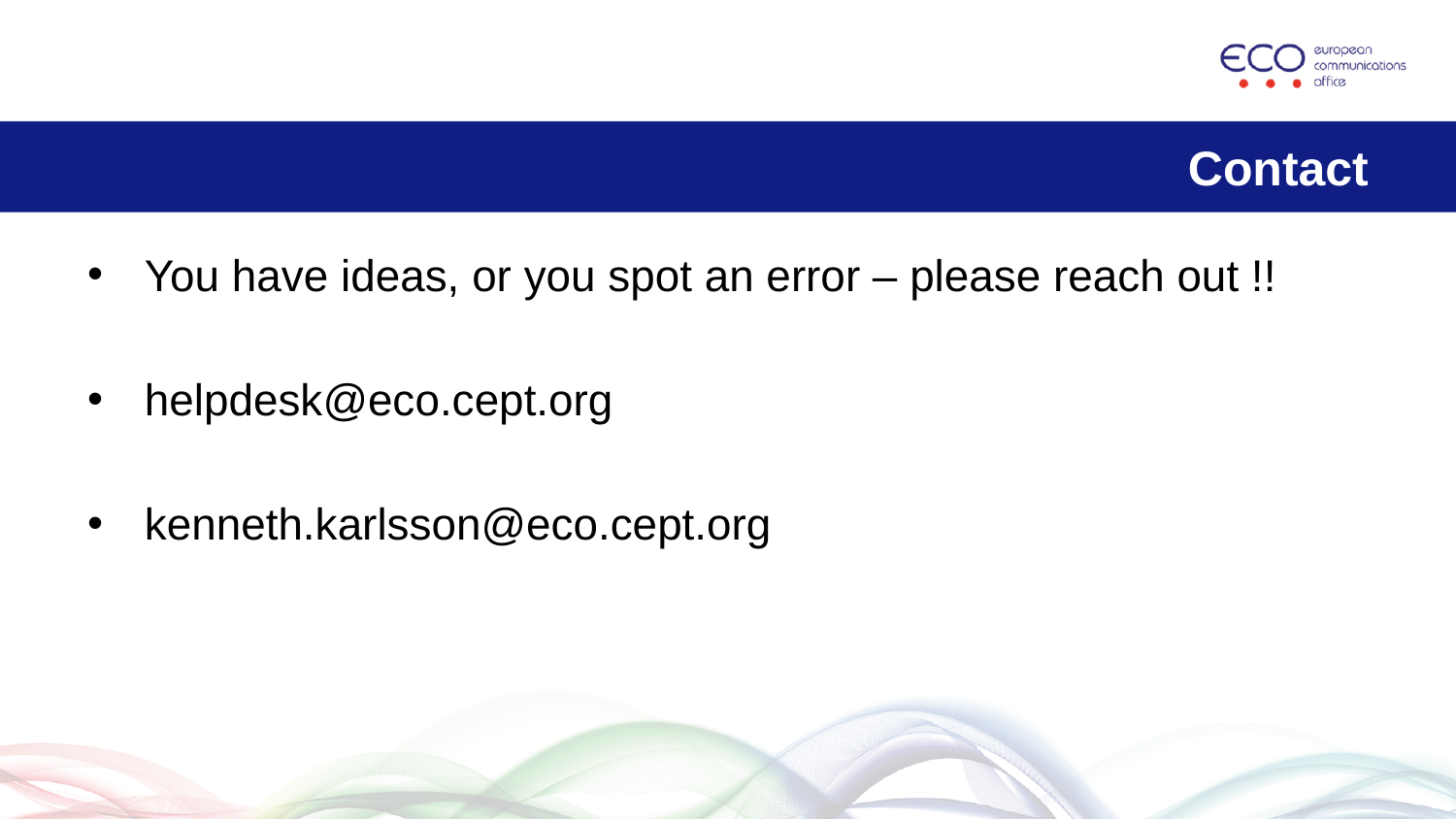

# Contact
You have ideas, or you spot an error – please reach out !!

helpdesk@eco.cept.org

kenneth.karlsson@eco.cept.org